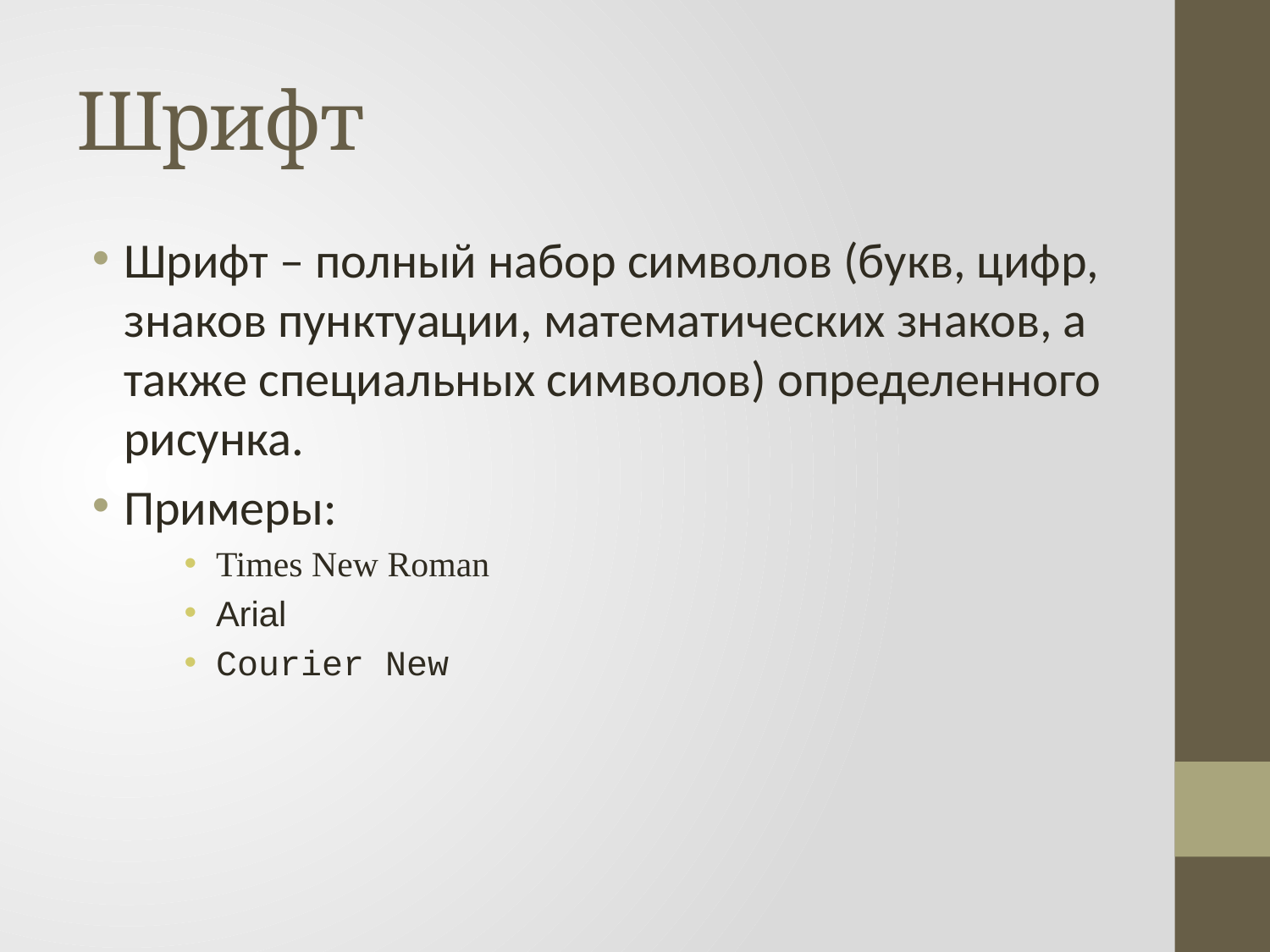

# Шрифт
Шрифт – полный набор символов (букв, цифр, знаков пунктуации, математических знаков, а также специальных символов) определенного рисунка.
Примеры:
Times New Roman
Arial
Courier New